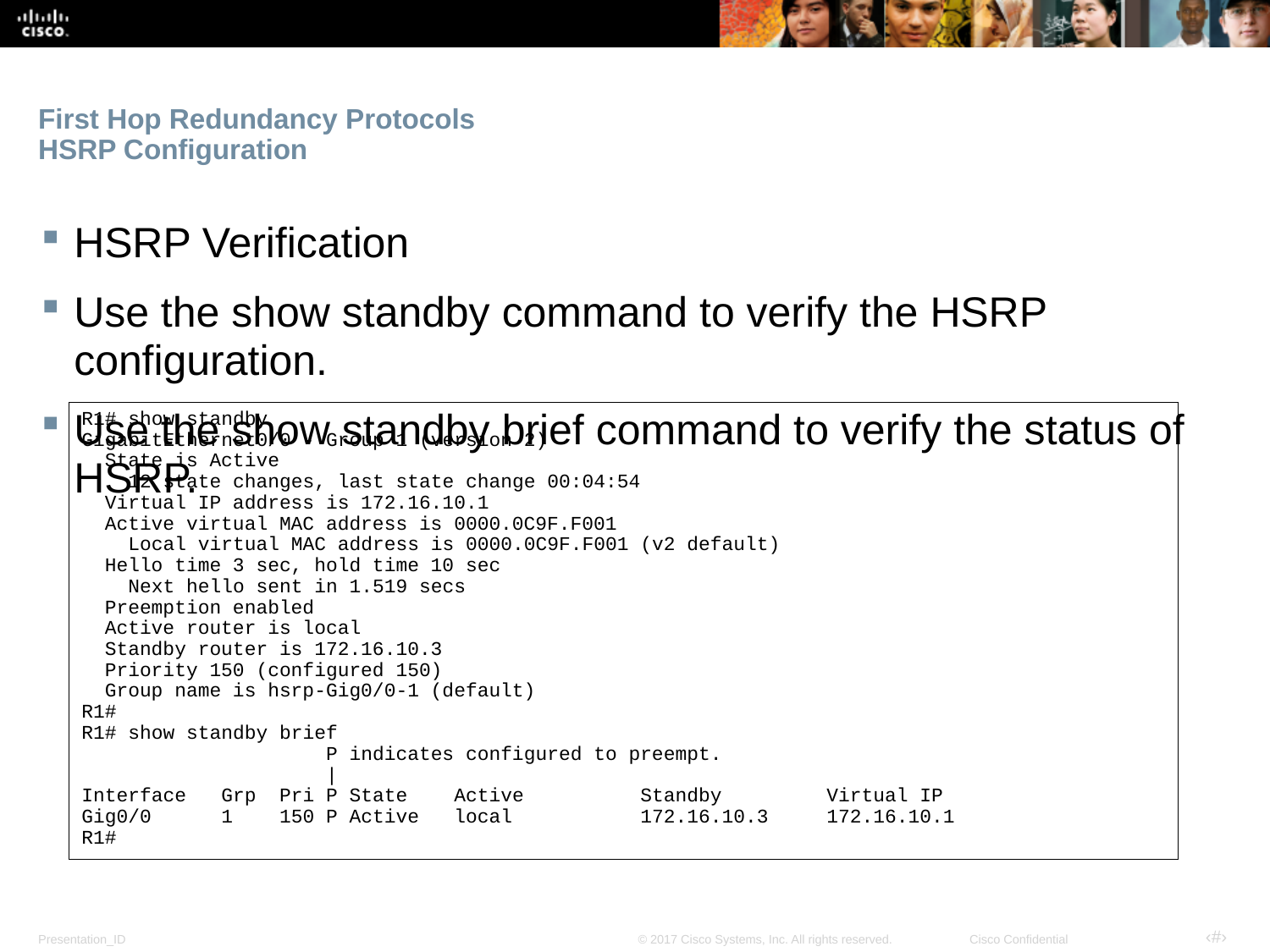

# First Hop Redundancy Protocols HSRP Configuration
HSRP Verification
Use the show standby command to verify the HSRP configuration.
Use the show standby brief command to verify the status of HSRP.
R1# show standby
GigabitEthernet0/0 - Group 1 (version 2)
  State is Active
    12 state changes, last state change 00:04:54
  Virtual IP address is 172.16.10.1
  Active virtual MAC address is 0000.0C9F.F001
    Local virtual MAC address is 0000.0C9F.F001 (v2 default)
  Hello time 3 sec, hold time 10 sec
    Next hello sent in 1.519 secs
  Preemption enabled
  Active router is local
  Standby router is 172.16.10.3
  Priority 150 (configured 150)
  Group name is hsrp-Gig0/0-1 (default)
R1#
R1# show standby brief
                     P indicates configured to preempt.
                     |
Interface   Grp  Pri P State    Active          Standby         Virtual IP
Gig0/0      1    150 P Active   local           172.16.10.3     172.16.10.1
R1#